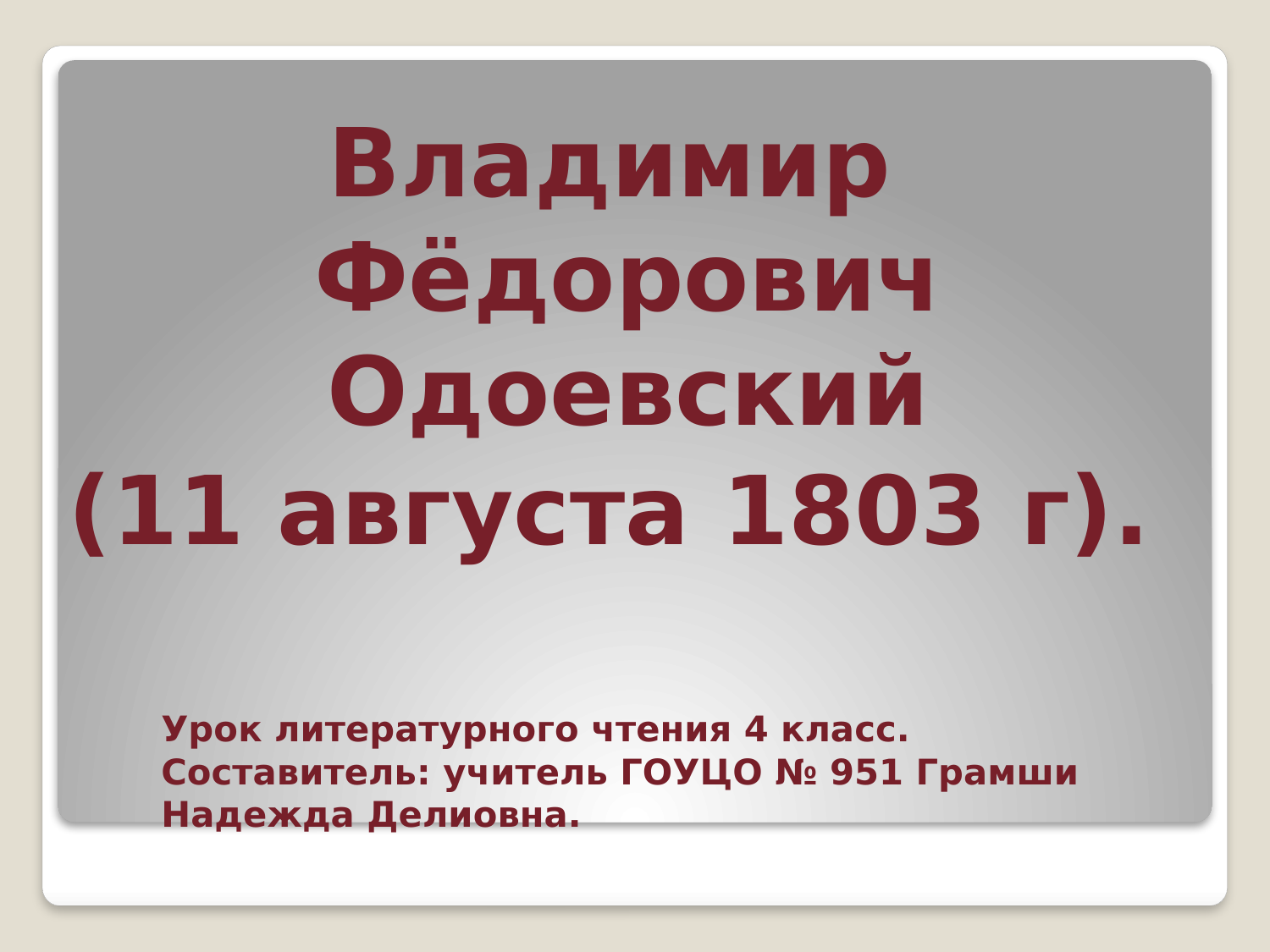

Владимир Фёдорович Одоевский
(11 августа 1803 г).
# Урок литературного чтения 4 класс. Составитель: учитель ГОУЦО № 951 Грамши Надежда Делиовна.